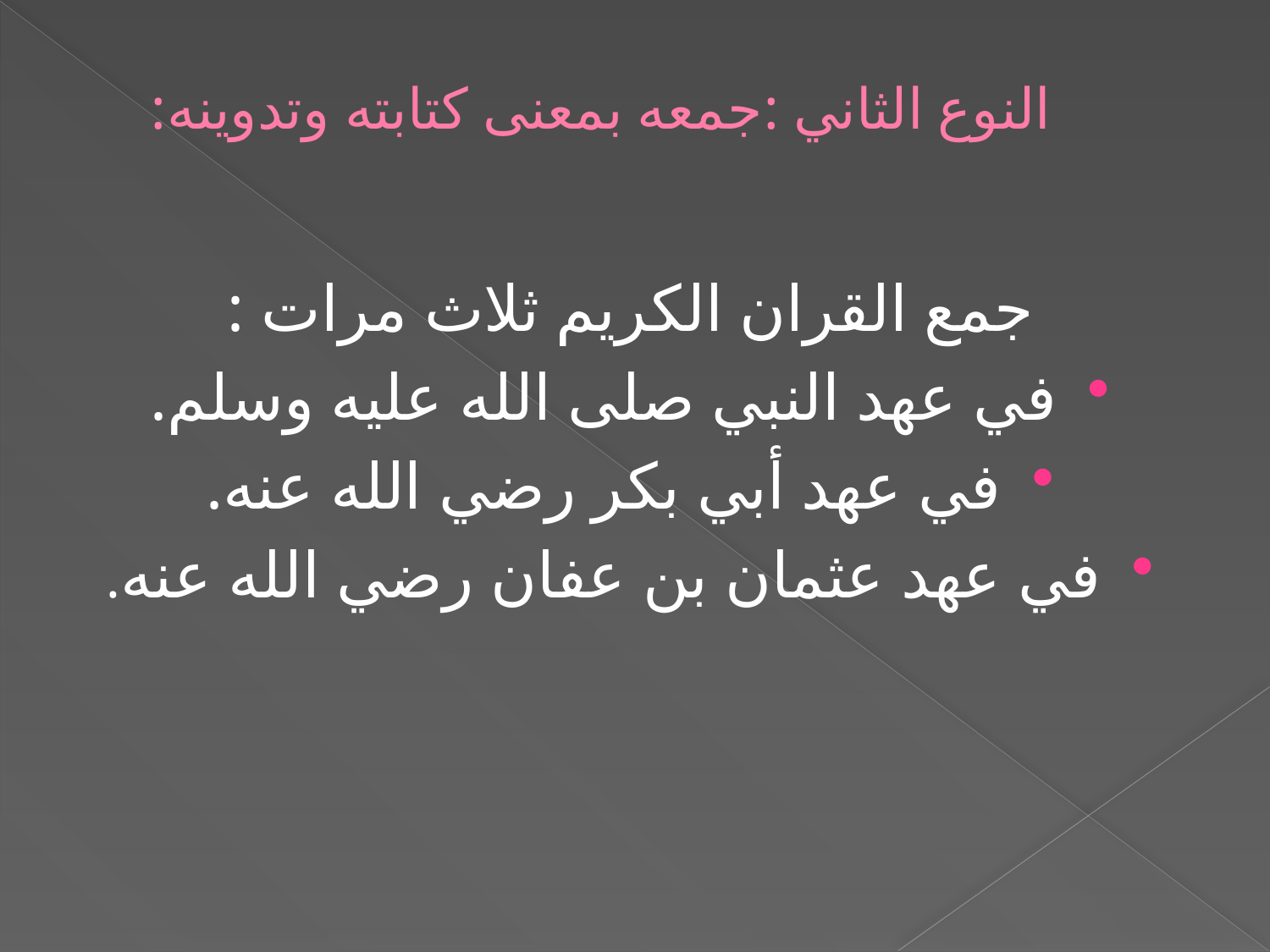

# النوع الثاني :جمعه بمعنى كتابته وتدوينه:
جمع القران الكريم ثلاث مرات :
في عهد النبي صلى الله عليه وسلم.
في عهد أبي بكر رضي الله عنه.
في عهد عثمان بن عفان رضي الله عنه.